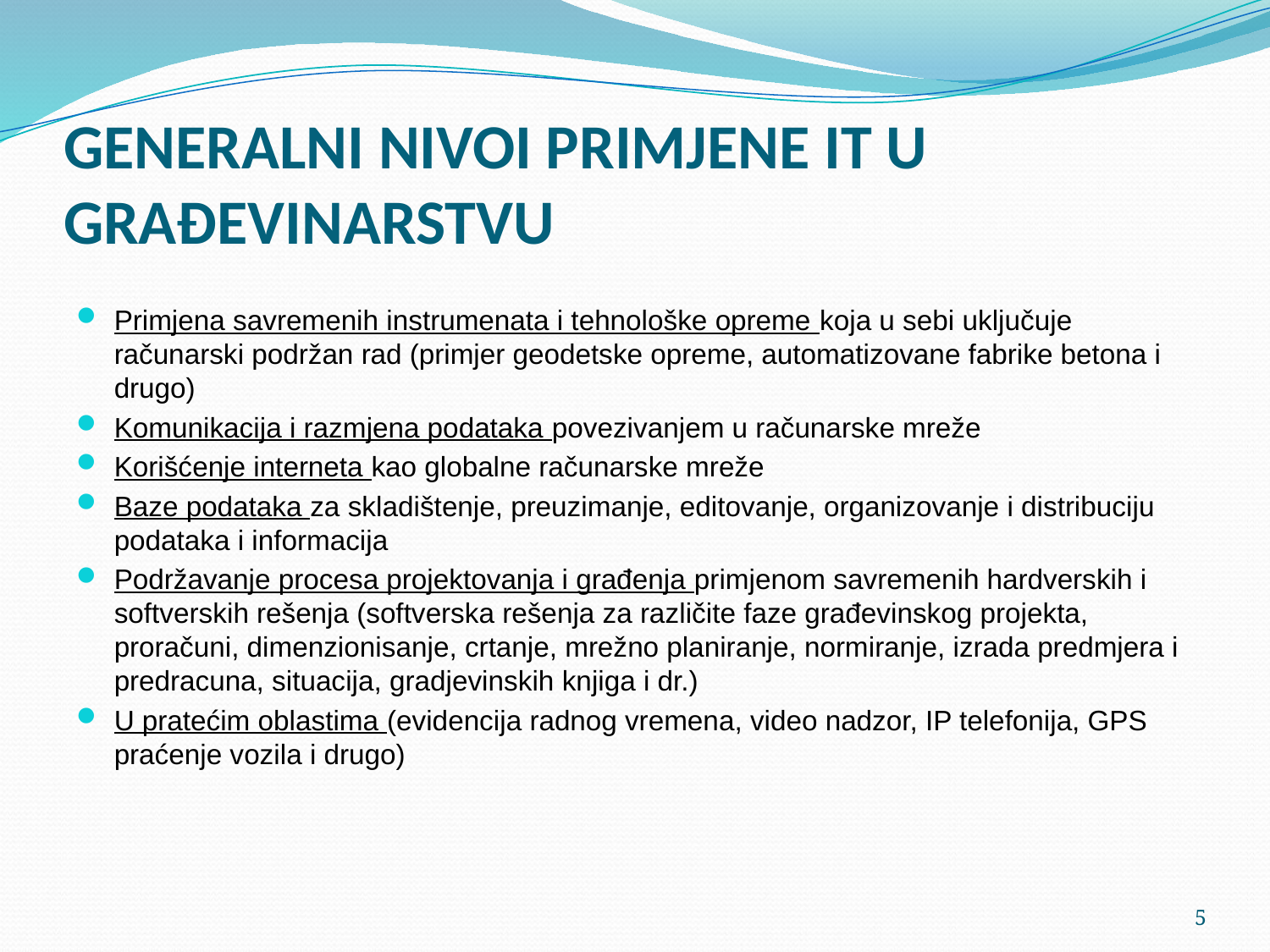

# GENERALNI NIVOI PRIMJENE IT U GRAĐEVINARSTVU
Primjena savremenih instrumenata i tehnološke opreme koja u sebi uključuje računarski podržan rad (primjer geodetske opreme, automatizovane fabrike betona i drugo)
Komunikacija i razmjena podataka povezivanjem u računarske mreže
Korišćenje interneta kao globalne računarske mreže
Baze podataka za skladištenje, preuzimanje, editovanje, organizovanje i distribuciju podataka i informacija
Podržavanje procesa projektovanja i građenja primjenom savremenih hardverskih i softverskih rešenja (softverska rešenja za različite faze građevinskog projekta, proračuni, dimenzionisanje, crtanje, mrežno planiranje, normiranje, izrada predmjera i predracuna, situacija, gradjevinskih knjiga i dr.)
U pratećim oblastima (evidencija radnog vremena, video nadzor, IP telefonija, GPS praćenje vozila i drugo)
5